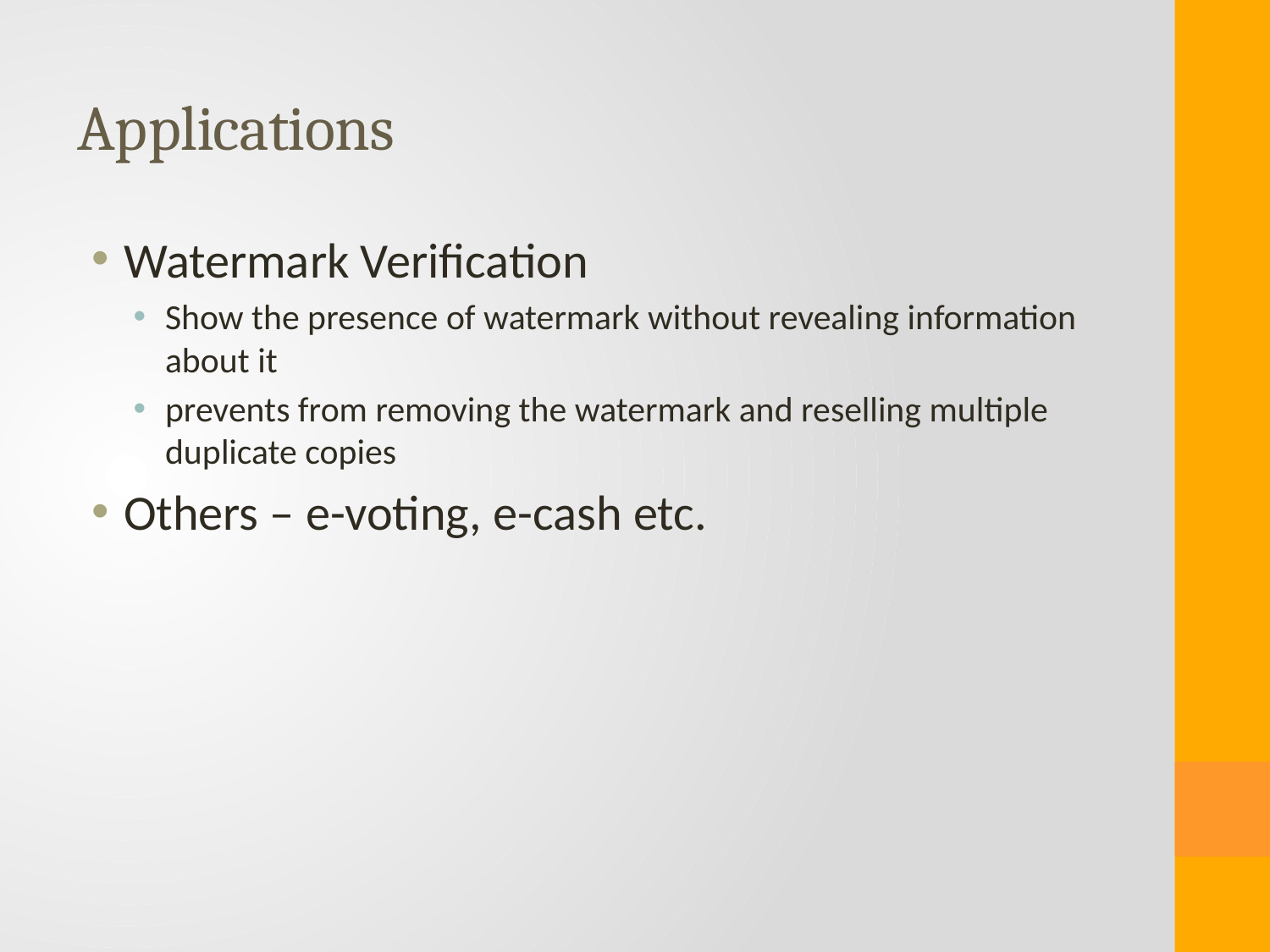

# Applications
Watermark Verification
Show the presence of watermark without revealing information about it
prevents from removing the watermark and reselling multiple duplicate copies
Others – e-voting, e-cash etc.